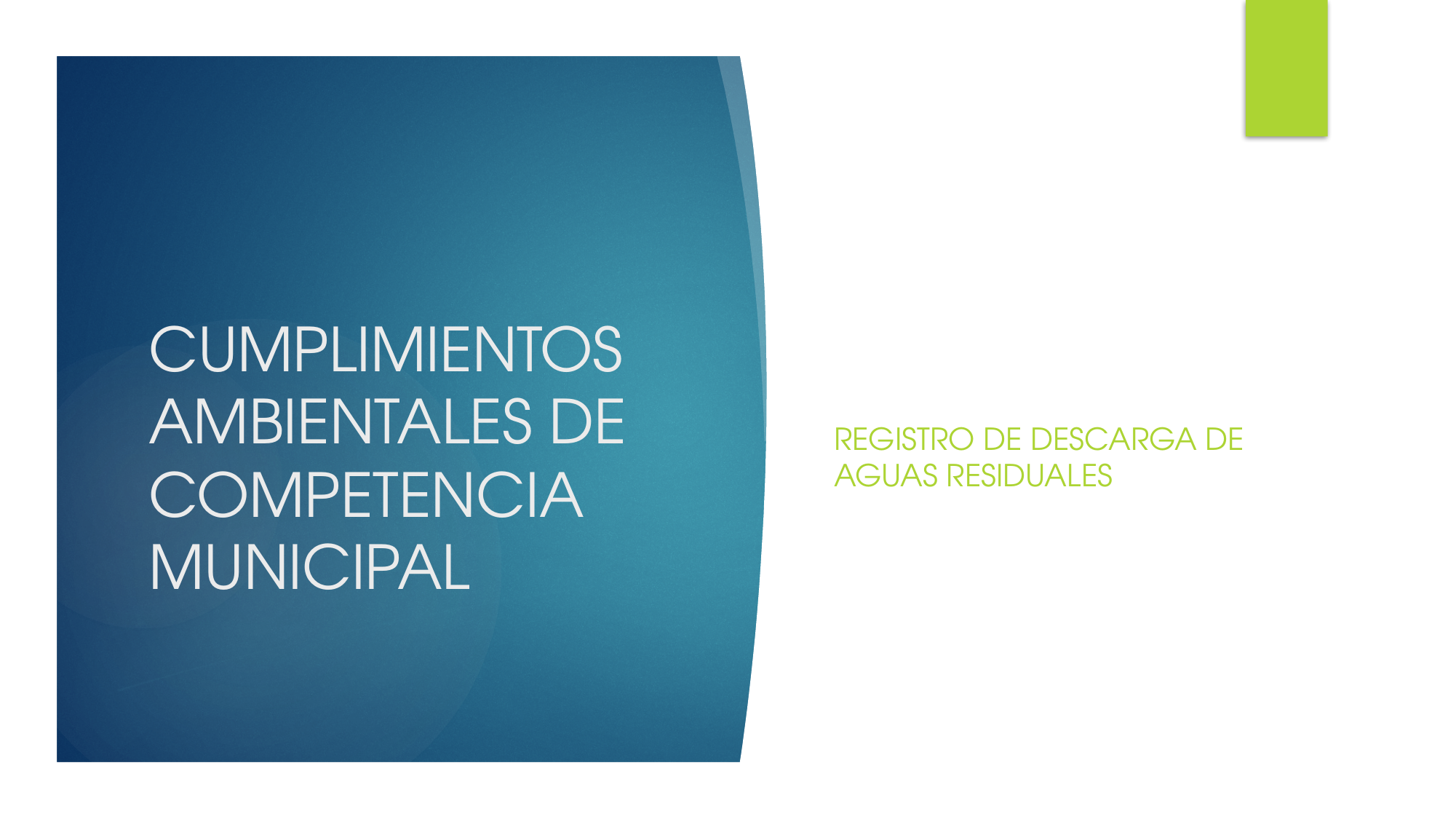

REGISTRO DE DESCARGA DE AGUAS RESIDUALES
# CUMPLIMIENTOS AMBIENTALES DE COMPETENCIA MUNICIPAL